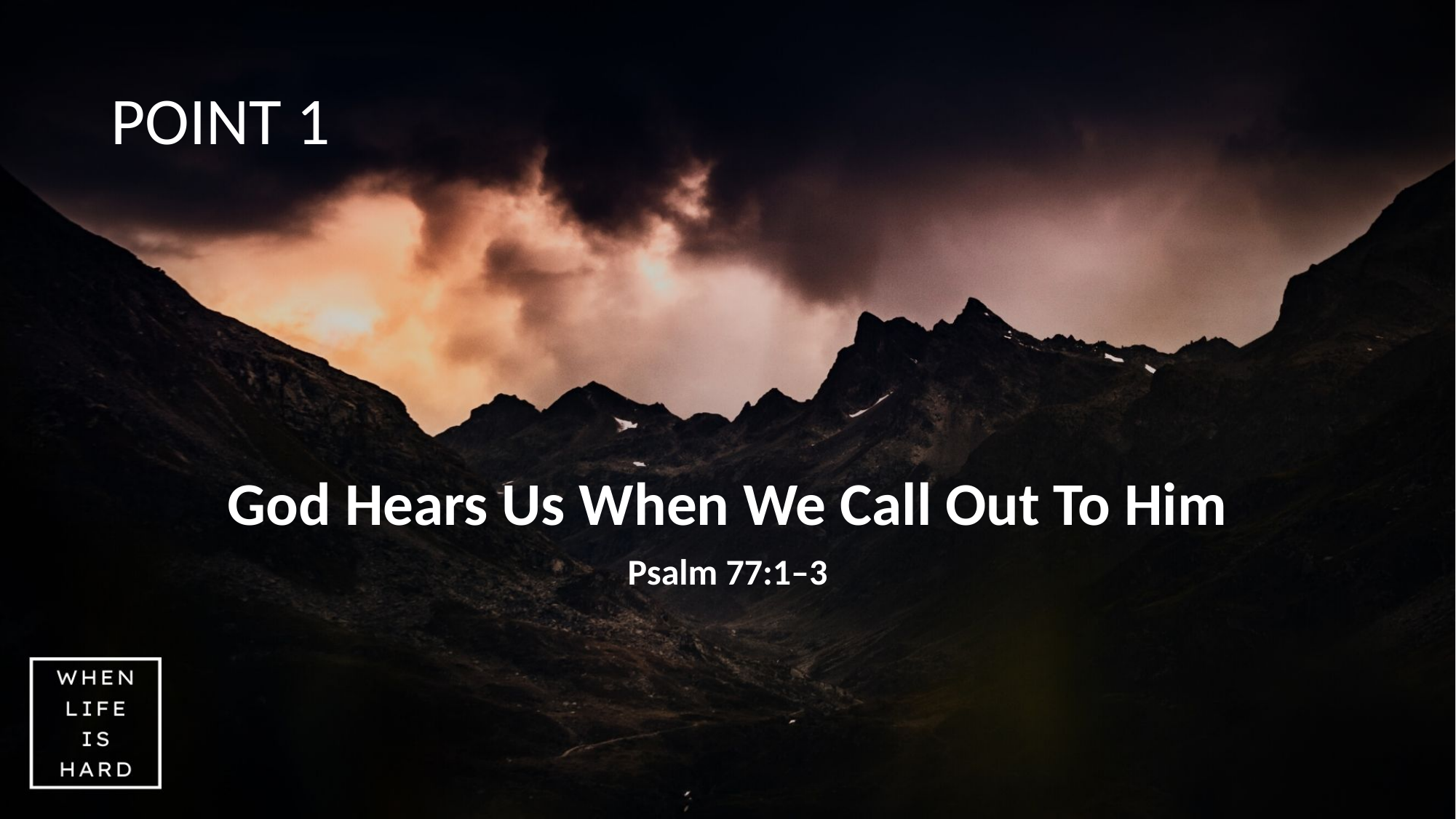

# POINT 1

God Hears Us When We Call Out To Him
Psalm 77:1–3